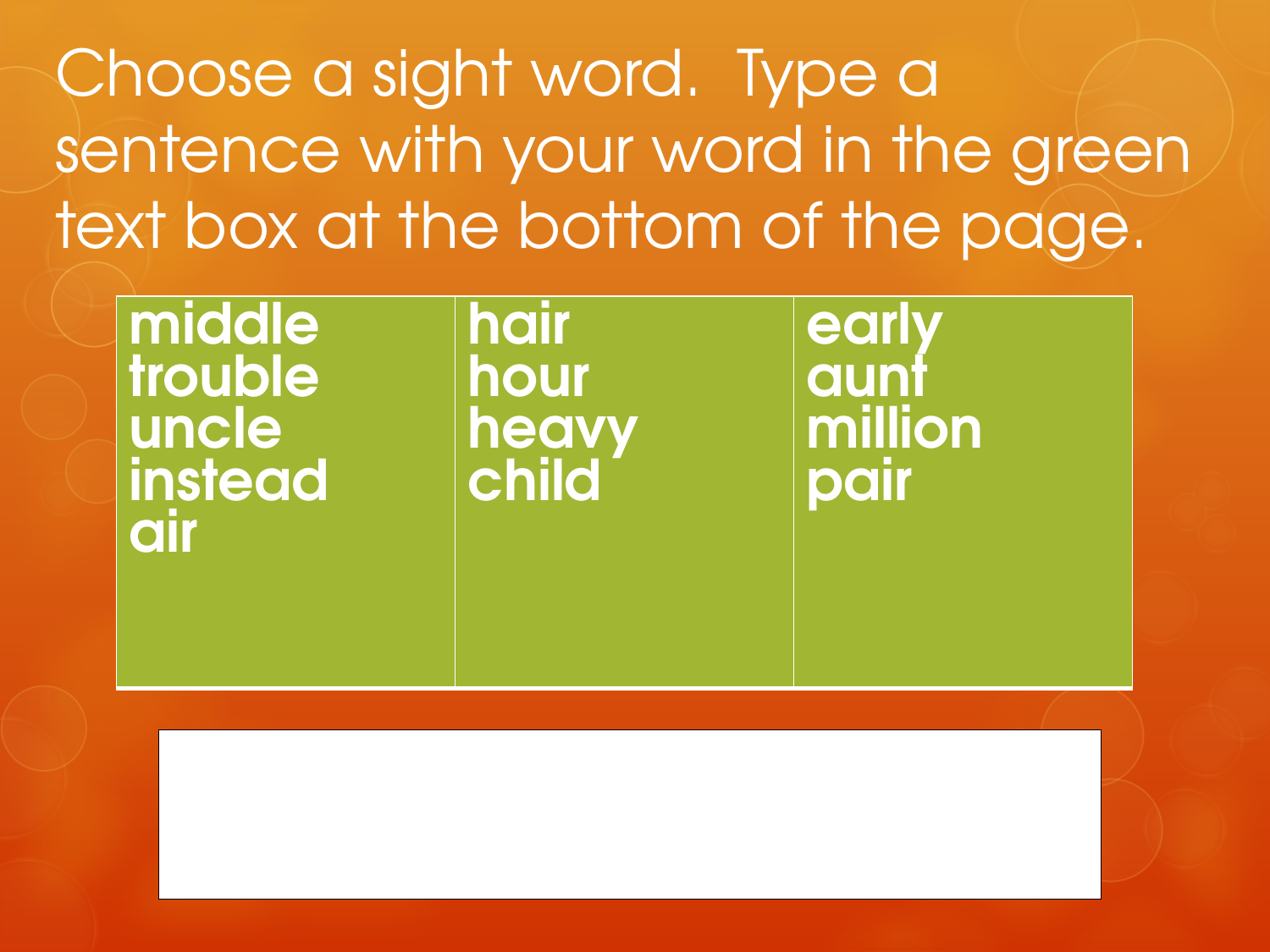

# Choose a sight word.  Type a sentence with your word in the green text box at the bottom of the page.
| middle trouble uncle instead air | hair hour heavy child | early aunt million pair |
| --- | --- | --- |